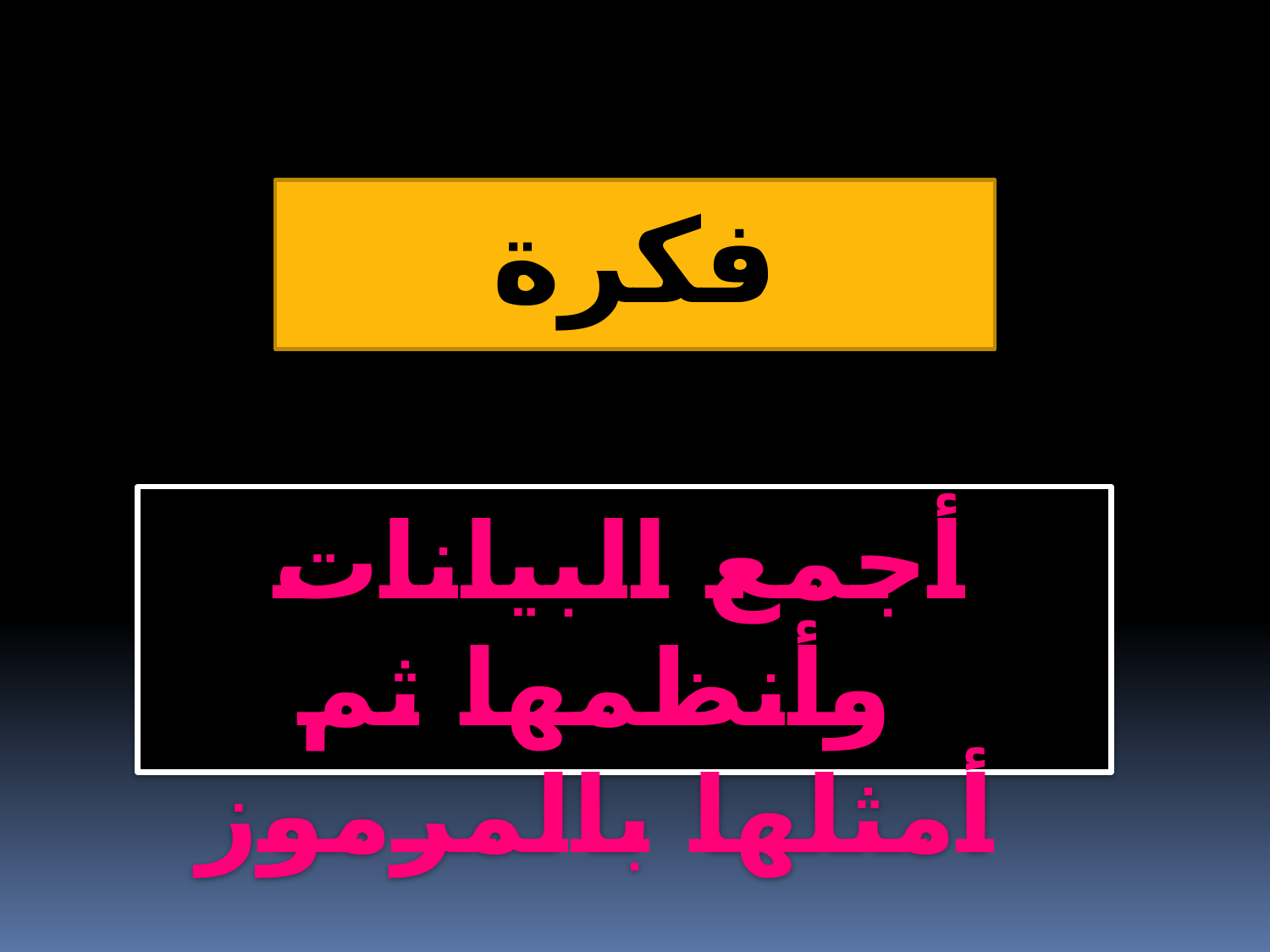

فكرة الدرس
أجمع البيانات وأنظمها ثم أمثلها بالمرموز